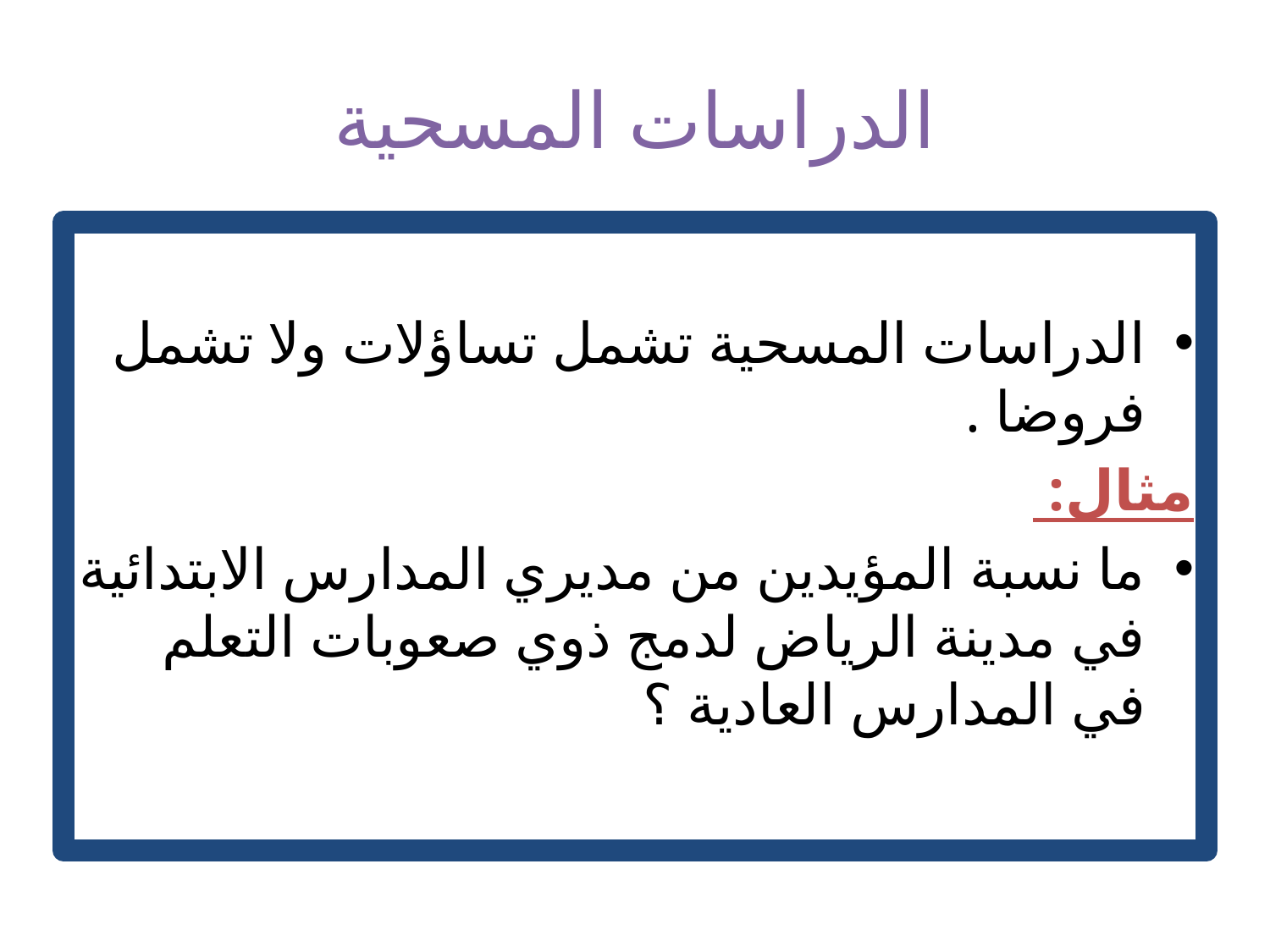

# الدراسات المسحية

الدراسات المسحية تشمل تساؤلات ولا تشمل فروضا .
مثال:
ما نسبة المؤيدين من مديري المدارس الابتدائية في مدينة الرياض لدمج ذوي صعوبات التعلم في المدارس العادية ؟